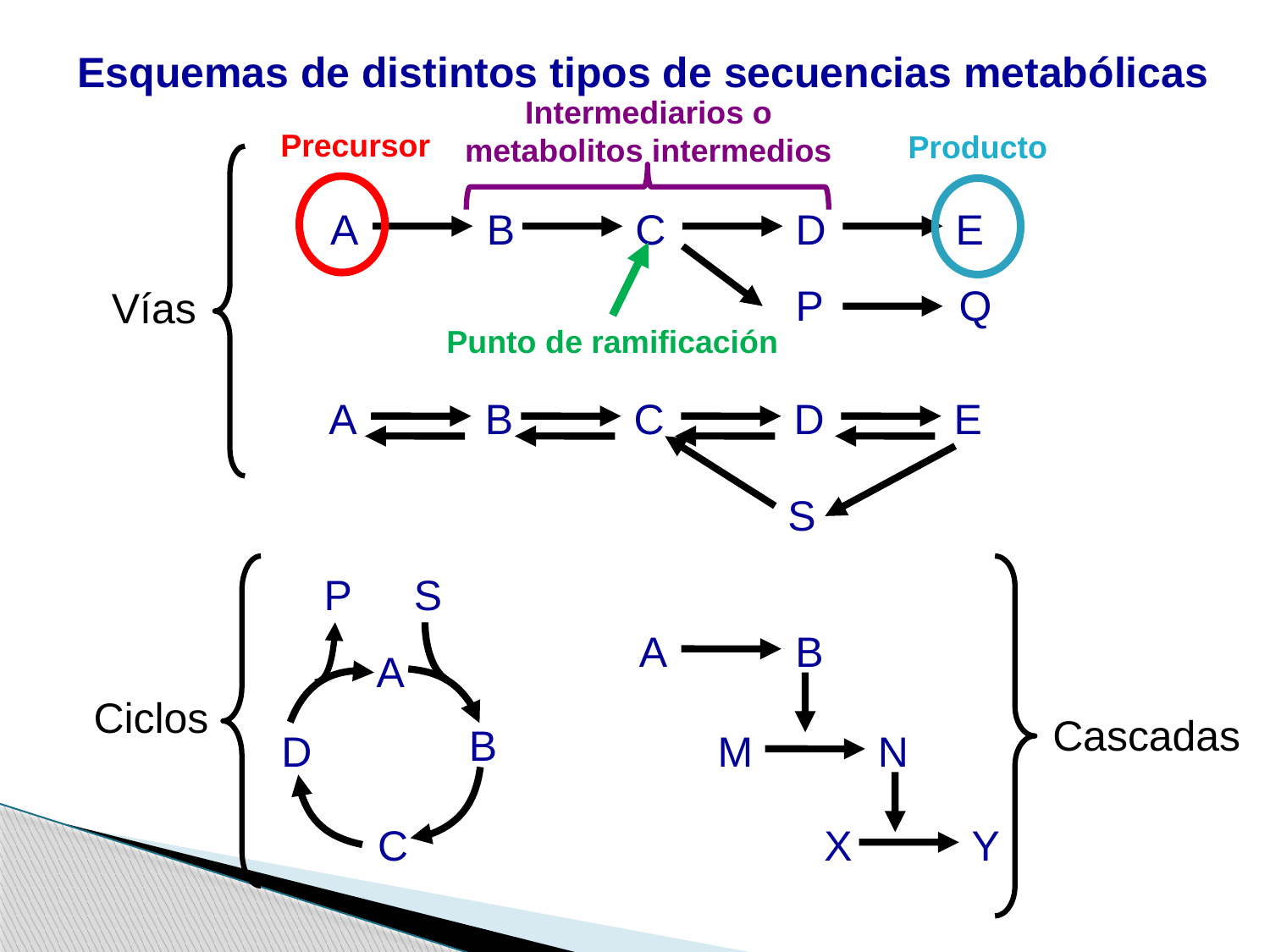

Esquemas de distintos tipos de secuencias metabólicas
Intermediarios o metabolitos intermedios
Precursor
Producto

Vías

B

C

D
E

A

P
Q

Punto de ramificación

A
B
C
D
E

S

Ciclos

Cascadas
S

A
B

C
P

D

A
B

M
N

X
Y